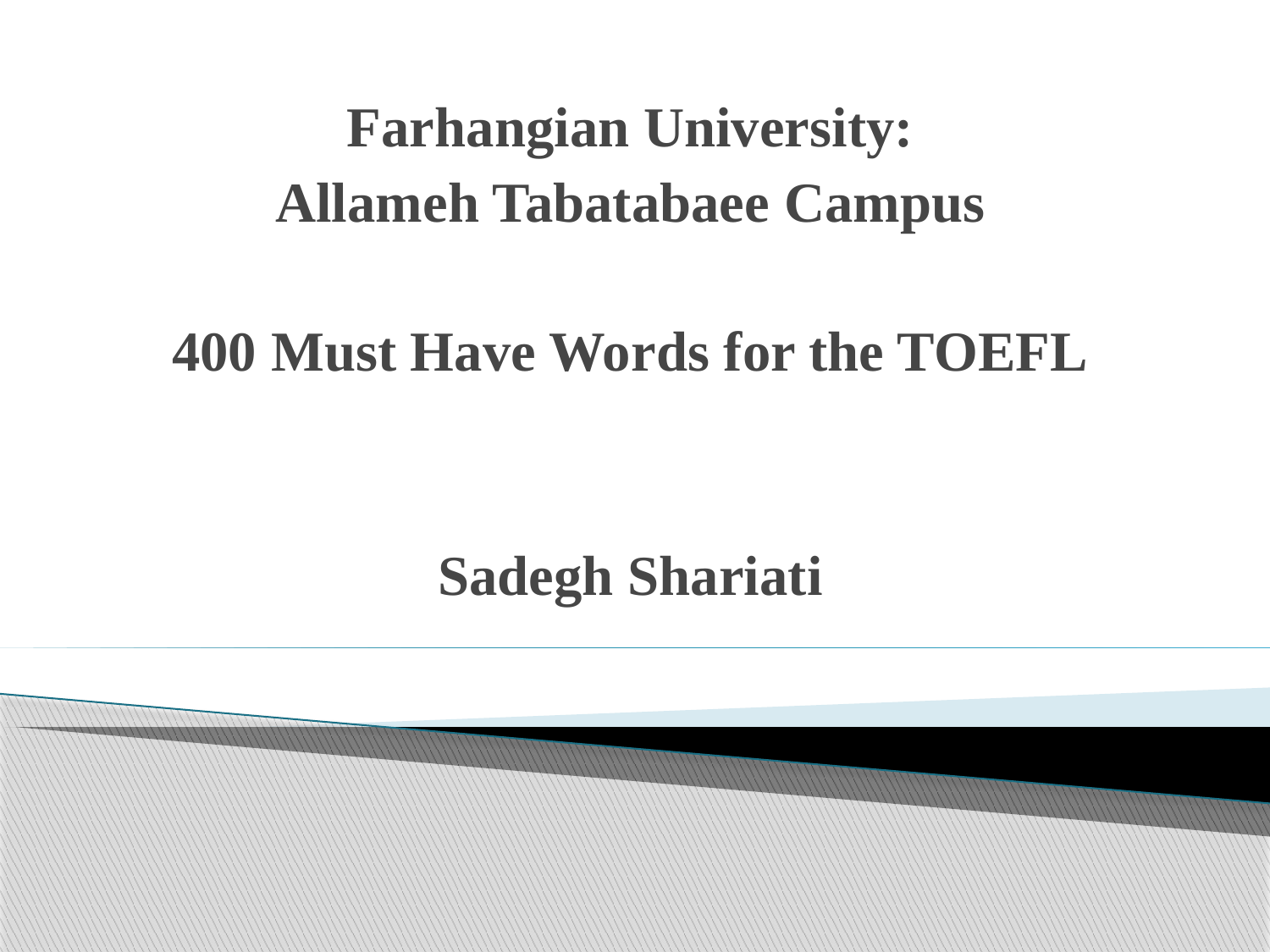

Farhangian University:
Allameh Tabatabaee Campus

400 Must Have Words for the TOEFL

Sadegh Shariati